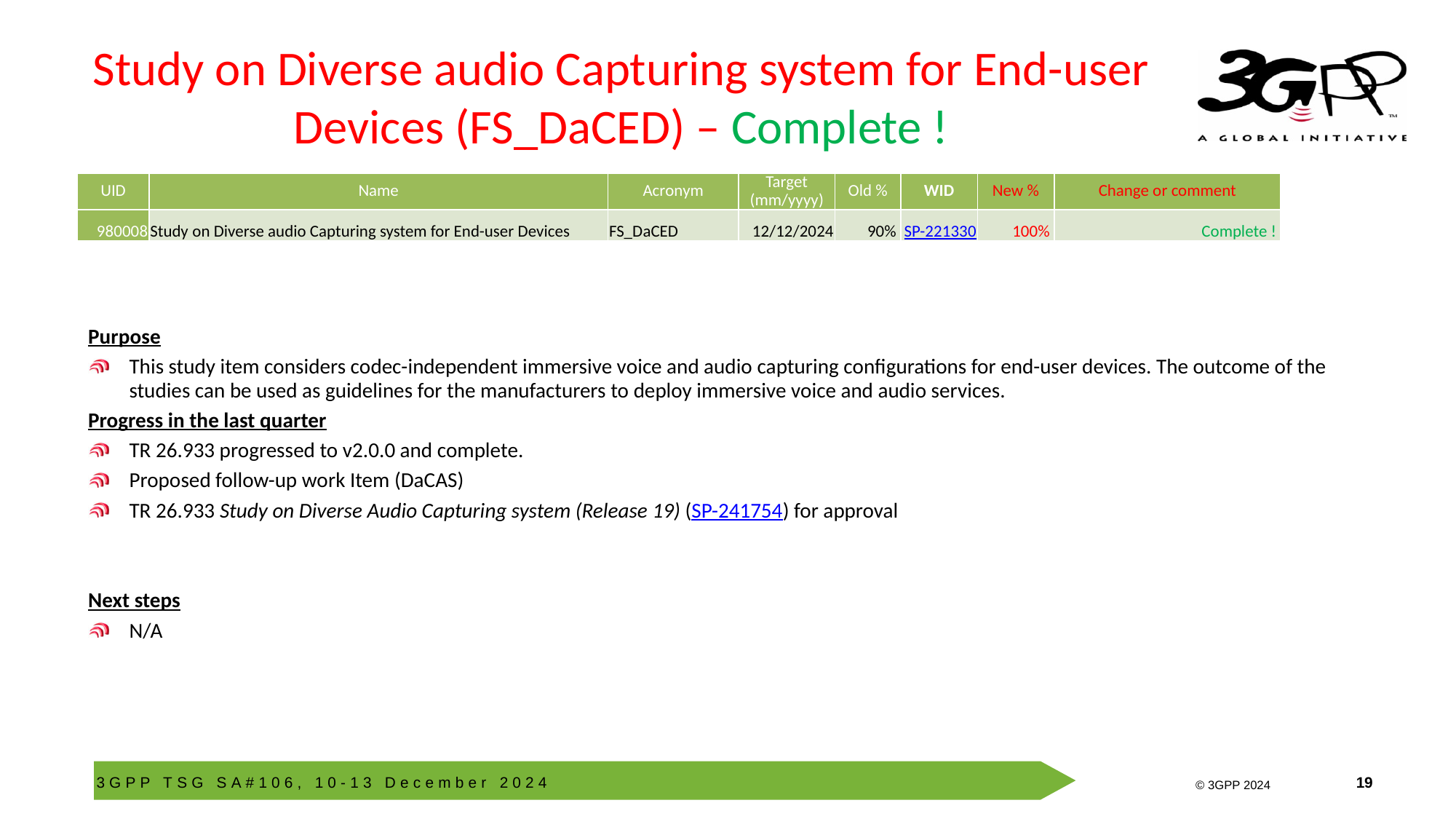

# Study on Diverse audio Capturing system for End-user Devices (FS_DaCED) – Complete !
| UID | Name | Acronym | Target (mm/yyyy) | Old % | WID | New % | Change or comment |
| --- | --- | --- | --- | --- | --- | --- | --- |
| 980008 | Study on Diverse audio Capturing system for End-user Devices | FS\_DaCED | 12/12/2024 | 90% | SP-221330 | 100% | Complete ! |
Purpose
This study item considers codec-independent immersive voice and audio capturing configurations for end-user devices. The outcome of the studies can be used as guidelines for the manufacturers to deploy immersive voice and audio services.
Progress in the last quarter
TR 26.933 progressed to v2.0.0 and complete.
Proposed follow-up work Item (DaCAS)
TR 26.933 Study on Diverse Audio Capturing system (Release 19) (SP-241754) for approval

Next steps
N/A